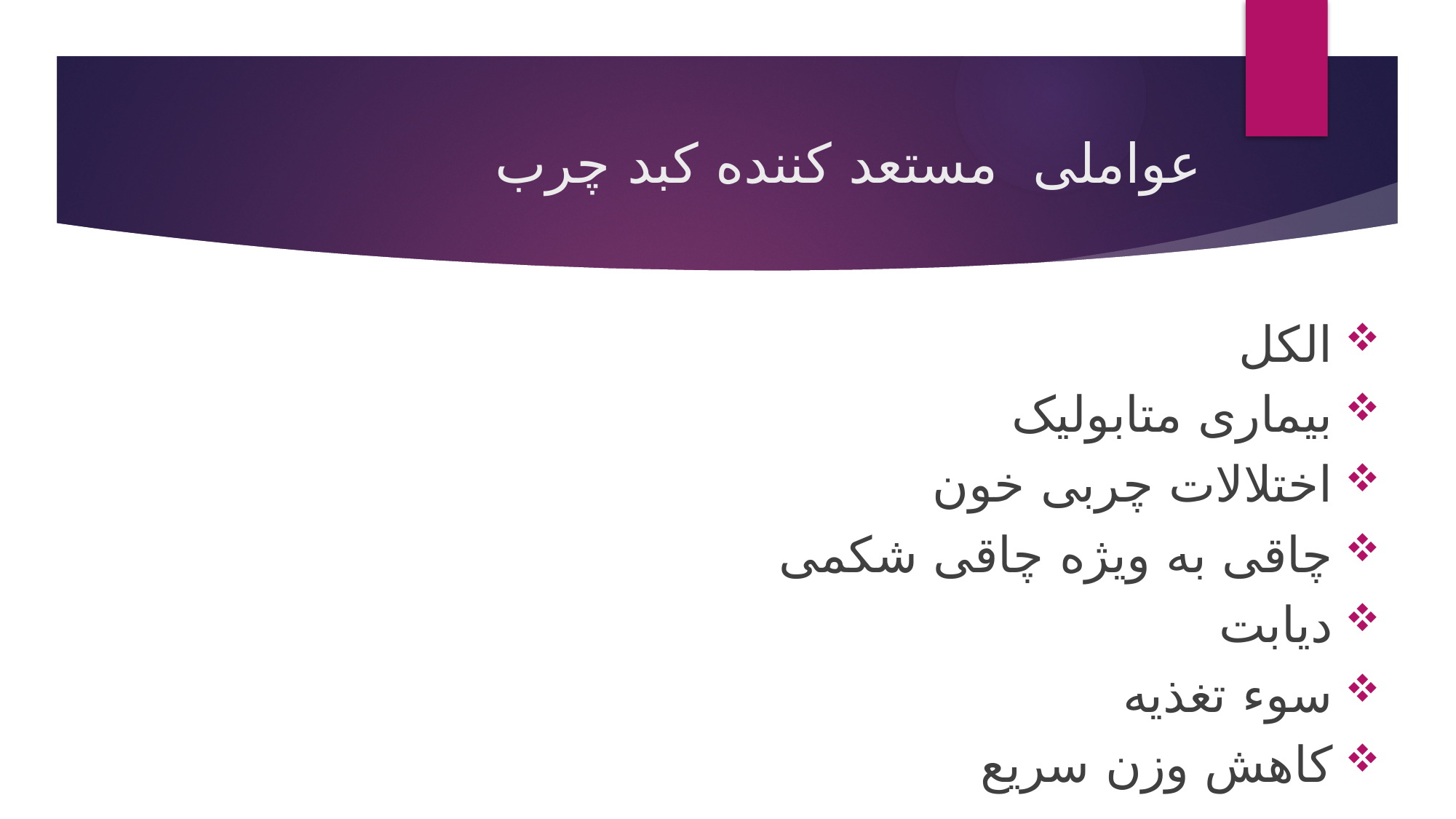

# عواملی  مستعد کننده کبد چرب
الکل
بیماری متابولیک
اختلالات چربی خون
چاقی به ویژه چاقی شکمی
دیابت
سوء تغذیه
کاهش وزن سریع